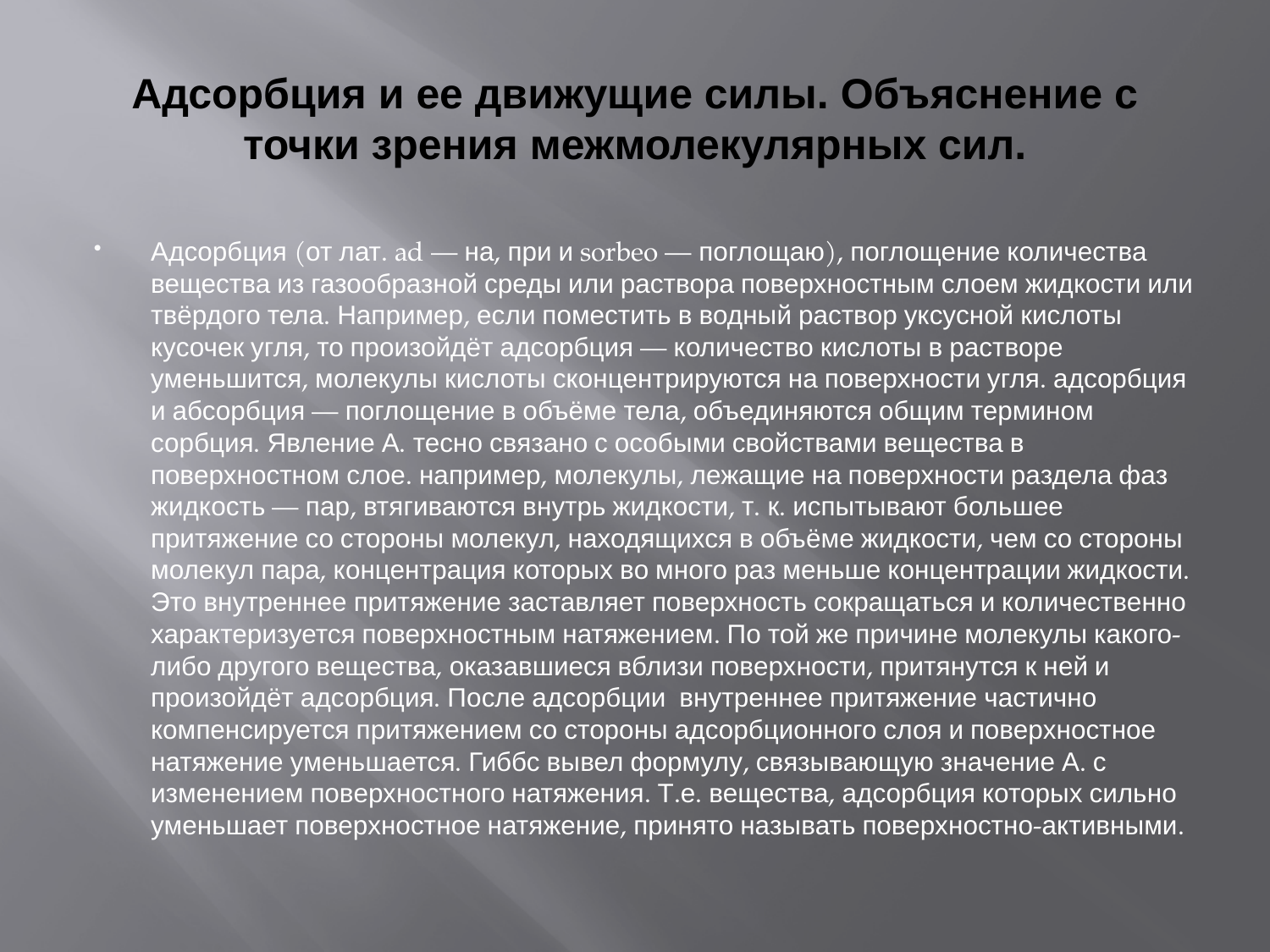

# Адсорбция и ее движущие силы. Объяснение с точки зрения межмолекулярных сил.
Адсорбция (от лат. ad — на, при и sorbeo — поглощаю), поглощение количества вещества из газообразной среды или раствора поверхностным слоем жидкости или твёрдого тела. Например, если поместить в водный раствор уксусной кислоты кусочек угля, то произойдёт адсорбция — количество кислоты в растворе уменьшится, молекулы кислоты сконцентрируются на поверхности угля. адсорбция  и абсорбция — поглощение в объёме тела, объединяются общим термином сорбция. Явление А. тесно связано с особыми свойствами вещества в поверхностном слое. например, молекулы, лежащие на поверхности раздела фаз жидкость — пар, втягиваются внутрь жидкости, т. к. испытывают большее притяжение со стороны молекул, находящихся в объёме жидкости, чем со стороны молекул пара, концентрация которых во много раз меньше концентрации жидкости. Это внутреннее притяжение заставляет поверхность сокращаться и количественно характеризуется поверхностным натяжением. По той же причине молекулы какого-либо другого вещества, оказавшиеся вблизи поверхности, притянутся к ней и произойдёт адсорбция. После адсорбции  внутреннее притяжение частично компенсируется притяжением со стороны адсорбционного слоя и поверхностное натяжение уменьшается. Гиббс вывел формулу, связывающую значение А. с изменением поверхностного натяжения. Т.е. вещества, адсорбция которых сильно уменьшает поверхностное натяжение, принято называть поверхностно-активными.